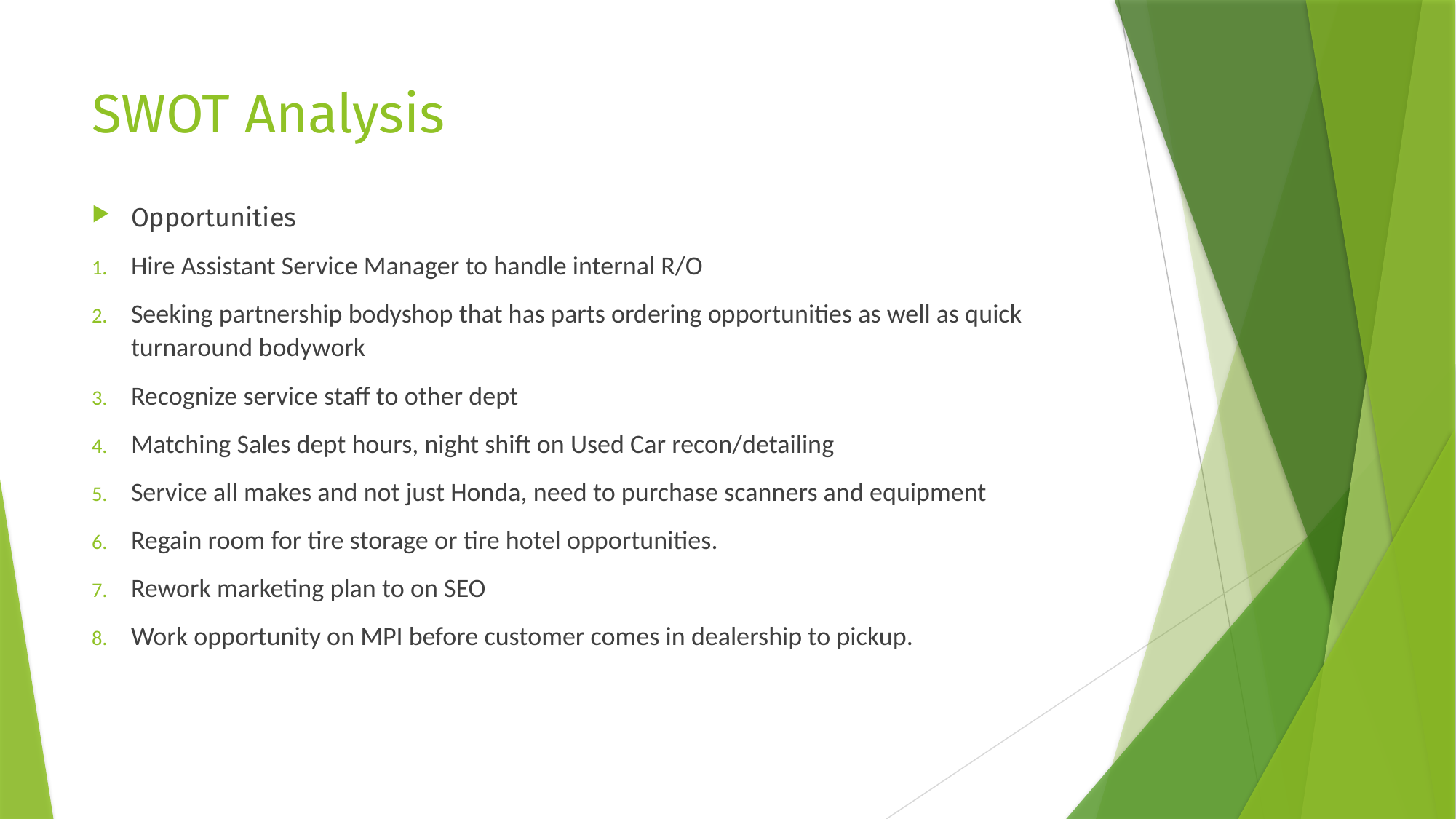

# SWOT Analysis
Opportunities
Hire Assistant Service Manager to handle internal R/O
Seeking partnership bodyshop that has parts ordering opportunities as well as quick turnaround bodywork
Recognize service staff to other dept
Matching Sales dept hours, night shift on Used Car recon/detailing
Service all makes and not just Honda, need to purchase scanners and equipment
Regain room for tire storage or tire hotel opportunities.
Rework marketing plan to on SEO
Work opportunity on MPI before customer comes in dealership to pickup.